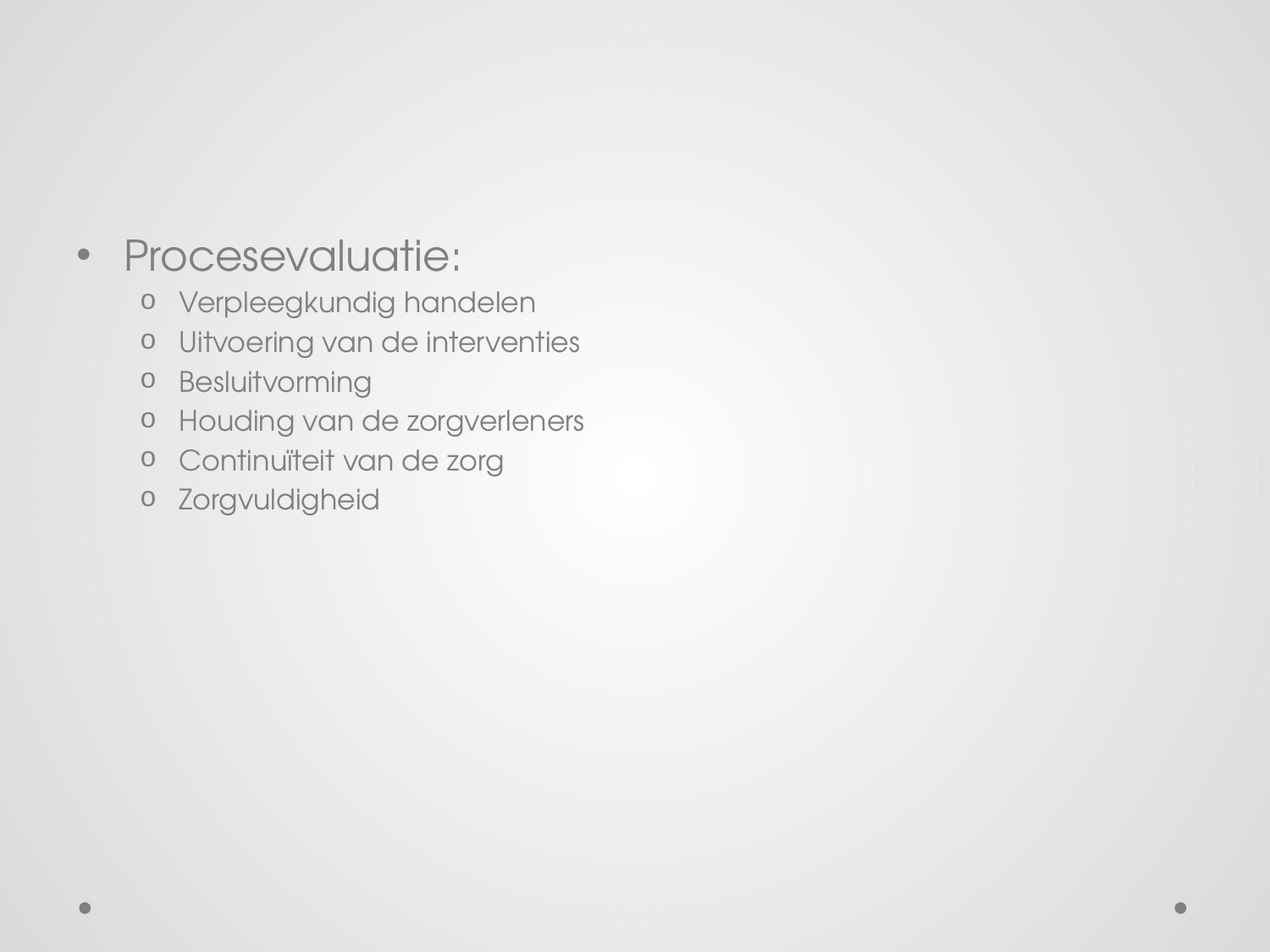

#
Procesevaluatie:
Verpleegkundig handelen
Uitvoering van de interventies
Besluitvorming
Houding van de zorgverleners
Continuïteit van de zorg
Zorgvuldigheid